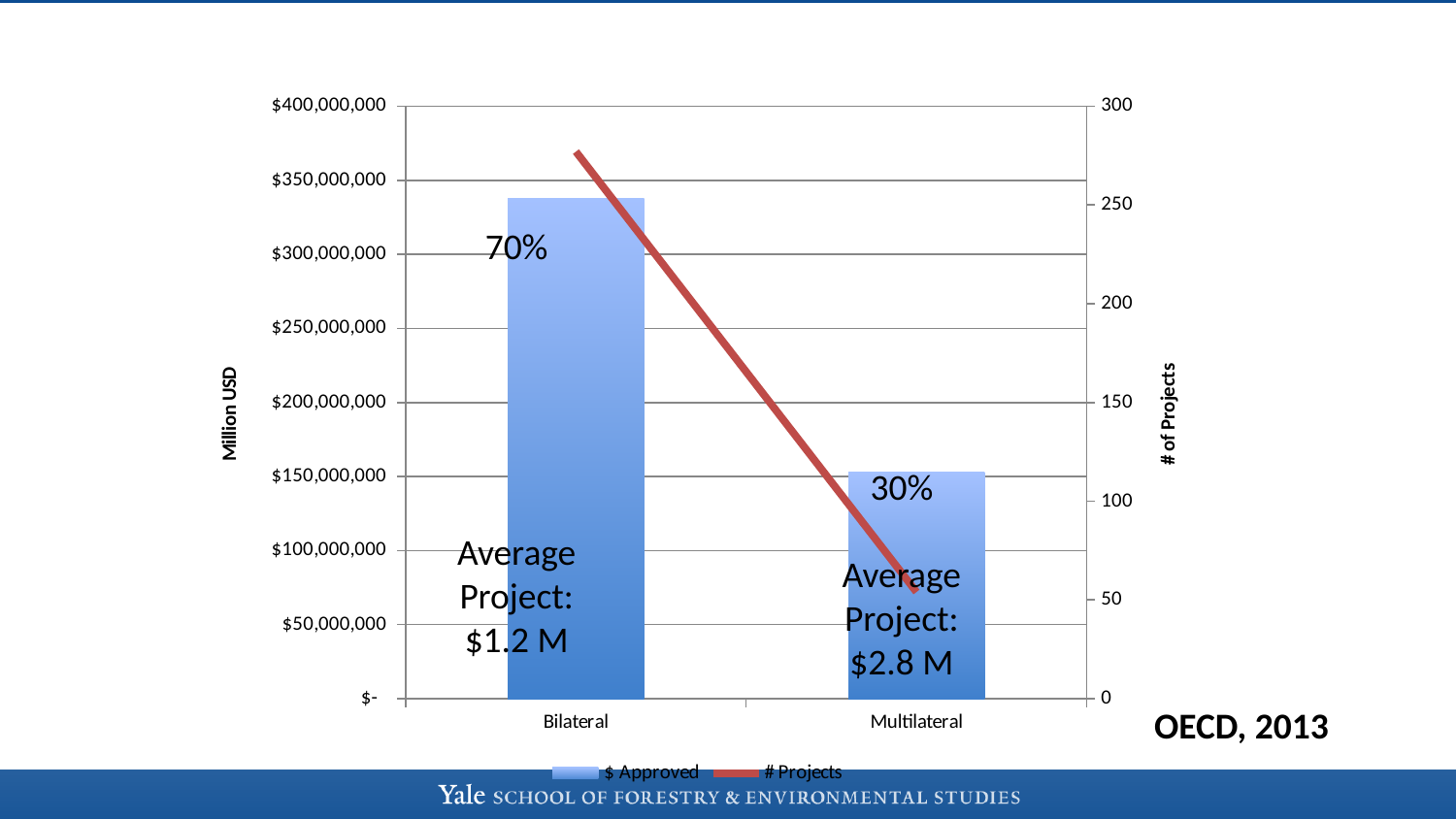

### Chart

| Category |  |  |
|---|---|---|
| Bilateral | 337887776.346926 | 277.0 |
| Multilateral | 153222535.39 | 54.0 |
70%

Average Project: $1.2 M
30%

Average Project:
$2.8 M
OECD, 2013